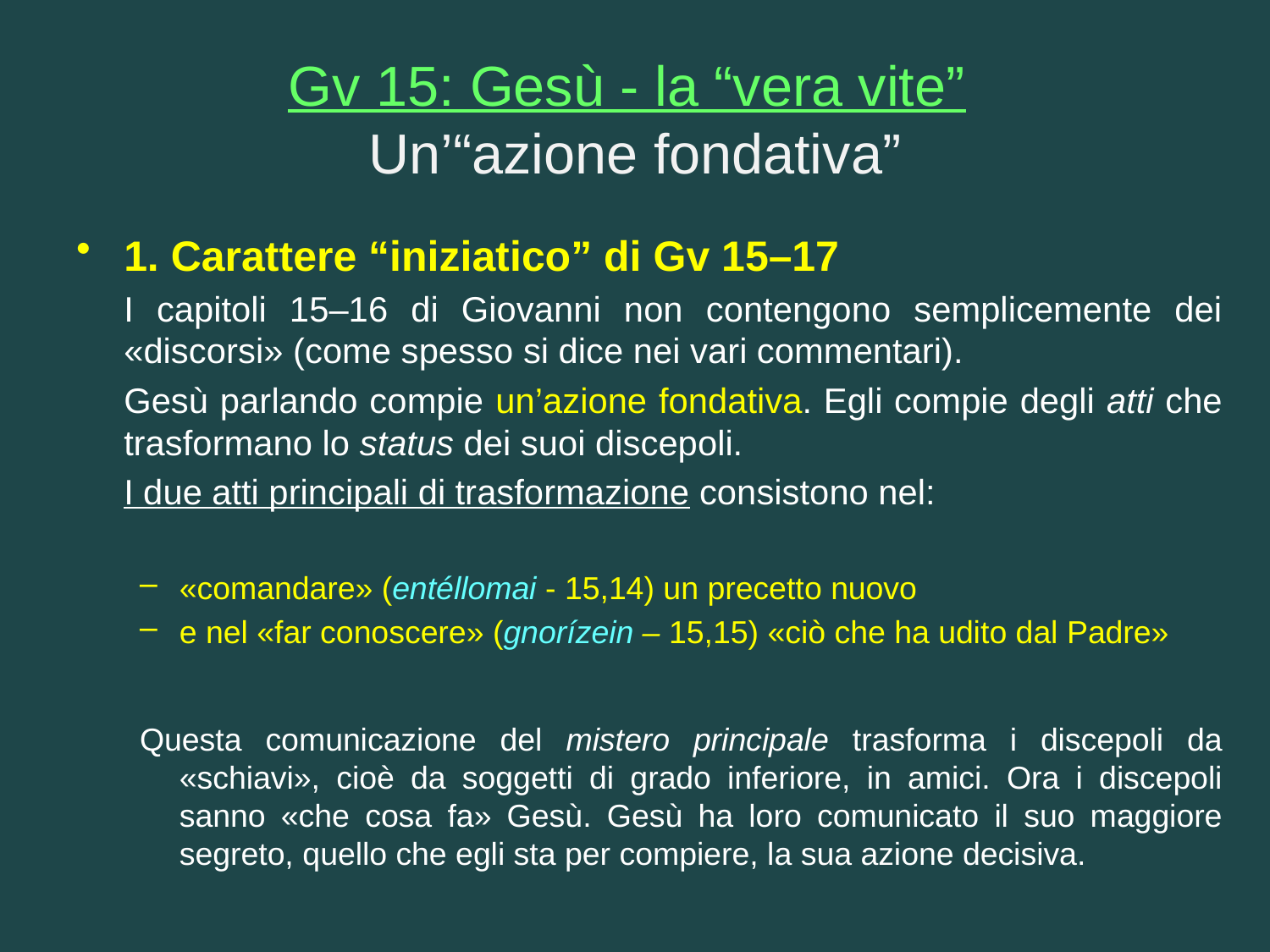

# Gv 15: Gesù - la “vera vite” Un’“azione fondativa”
1. Carattere “iniziatico” di Gv 15–17
	I capitoli 15–16 di Giovanni non contengono semplicemente dei «discorsi» (come spesso si dice nei vari commentari).
	Gesù parlando compie un’azione fondativa. Egli compie degli atti che trasformano lo status dei suoi discepoli.
	I due atti principali di trasformazione consistono nel:

«comandare» (entéllomai - 15,14) un precetto nuovo
e nel «far conoscere» (gnorízein – 15,15) «ciò che ha udito dal Padre»

Questa comunicazione del mistero principale trasforma i discepoli da «schiavi», cioè da soggetti di grado inferiore, in amici. Ora i discepoli sanno «che cosa fa» Gesù. Gesù ha loro comunicato il suo maggiore segreto, quello che egli sta per compiere, la sua azione decisiva.